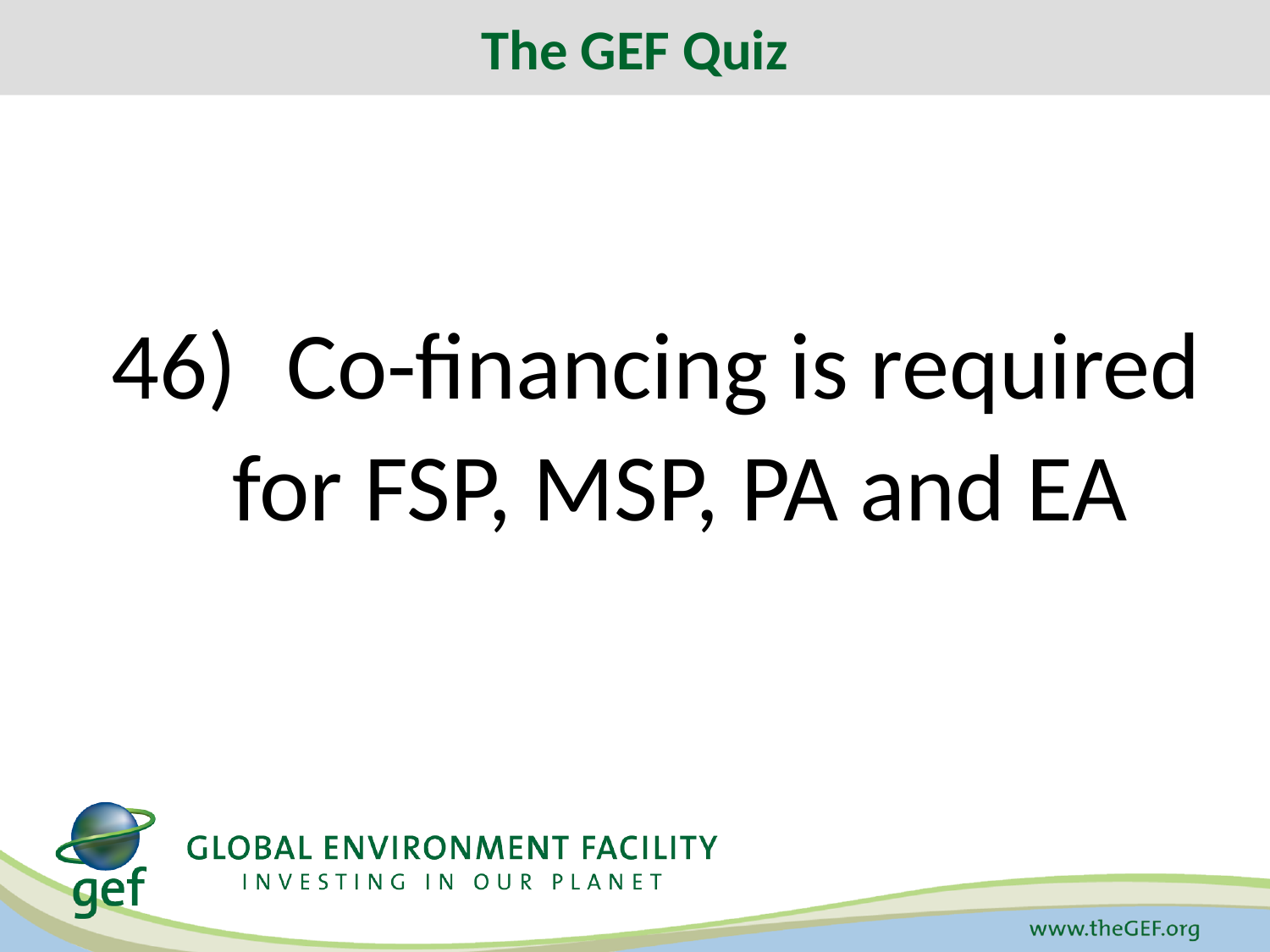

The GEF Quiz
# 46)	Co-financing is required for FSP, MSP, PA and EA